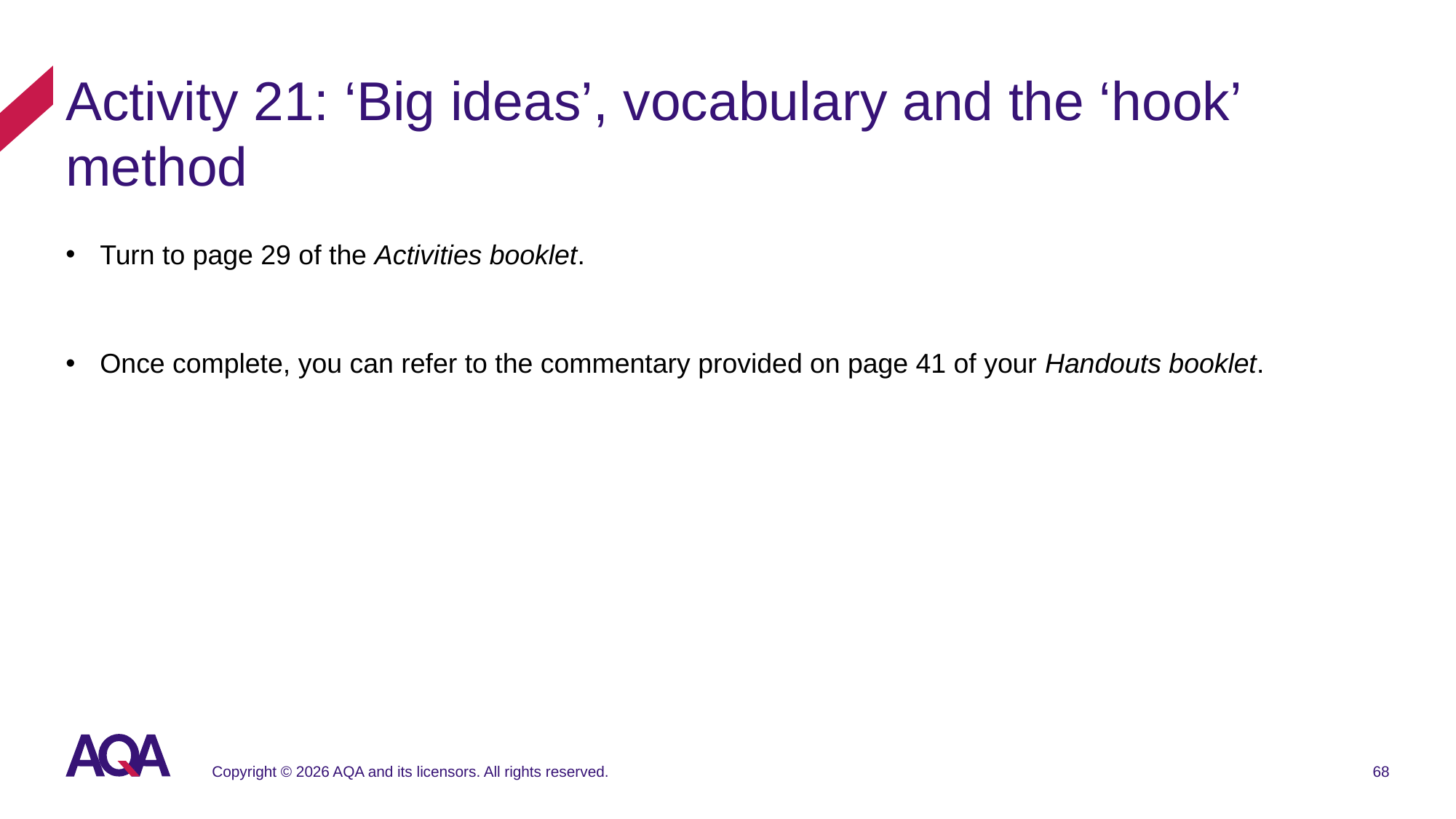

# Activity 21: ‘Big ideas’, vocabulary and the ‘hook’ method
Turn to page 29 of the Activities booklet.

Once complete, you can refer to the commentary provided on page 41 of your Handouts booklet.

Copyright © 2026 AQA and its licensors. All rights reserved.
68